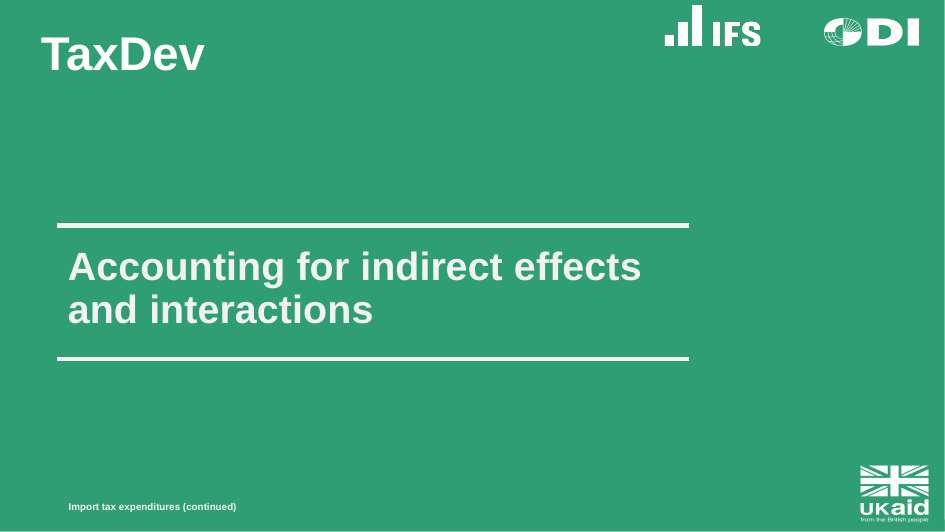

# Accounting for indirect effects and interactions
Import tax expenditures (continued)